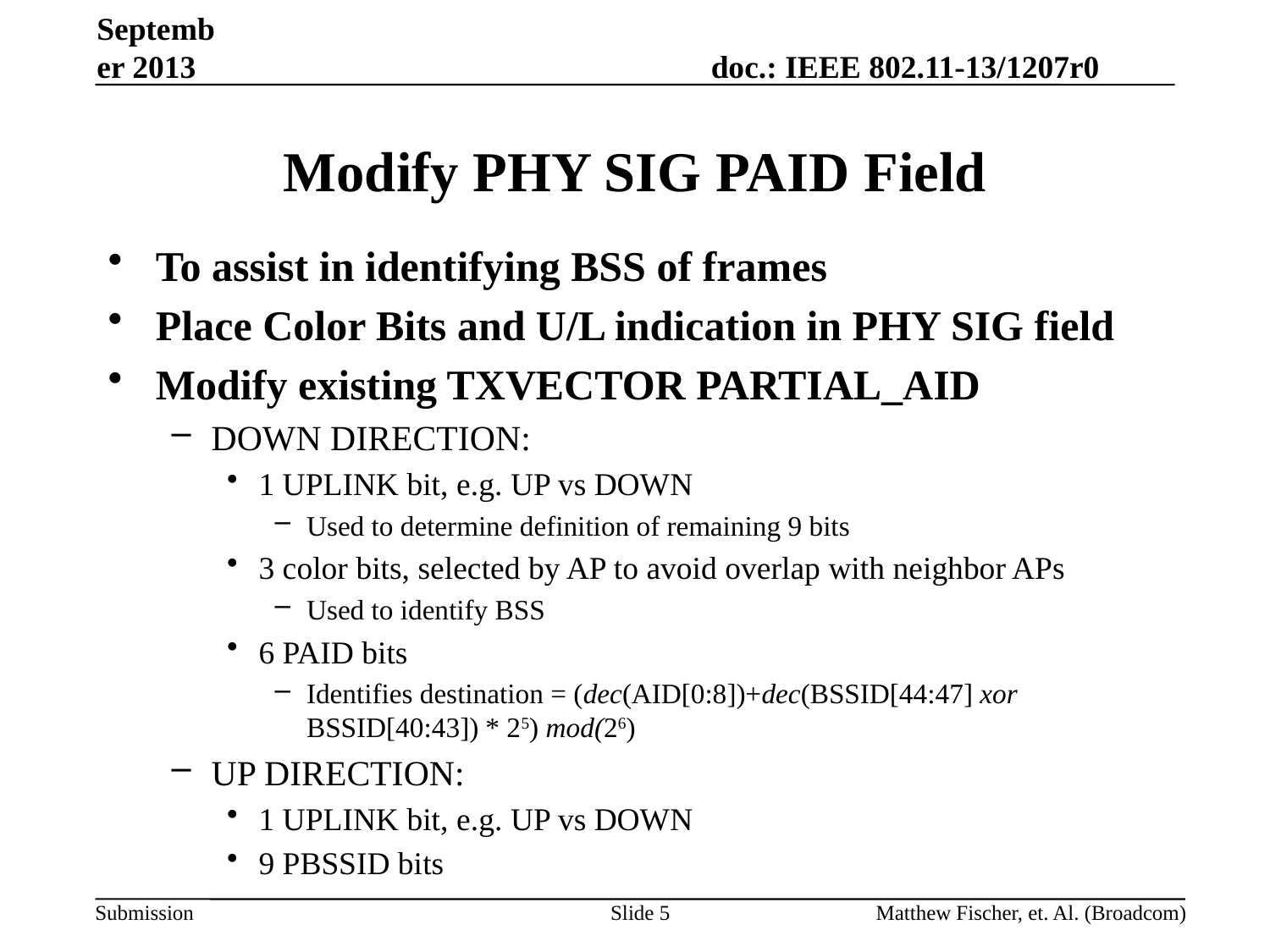

September 2013
# Modify PHY SIG PAID Field
To assist in identifying BSS of frames
Place Color Bits and U/L indication in PHY SIG field
Modify existing TXVECTOR PARTIAL_AID
DOWN DIRECTION:
1 UPLINK bit, e.g. UP vs DOWN
Used to determine definition of remaining 9 bits
3 color bits, selected by AP to avoid overlap with neighbor APs
Used to identify BSS
6 PAID bits
Identifies destination = (dec(AID[0:8])+dec(BSSID[44:47] xor BSSID[40:43]) * 25) mod(26)
UP DIRECTION:
1 UPLINK bit, e.g. UP vs DOWN
9 PBSSID bits
Slide 5
Matthew Fischer, et. Al. (Broadcom)